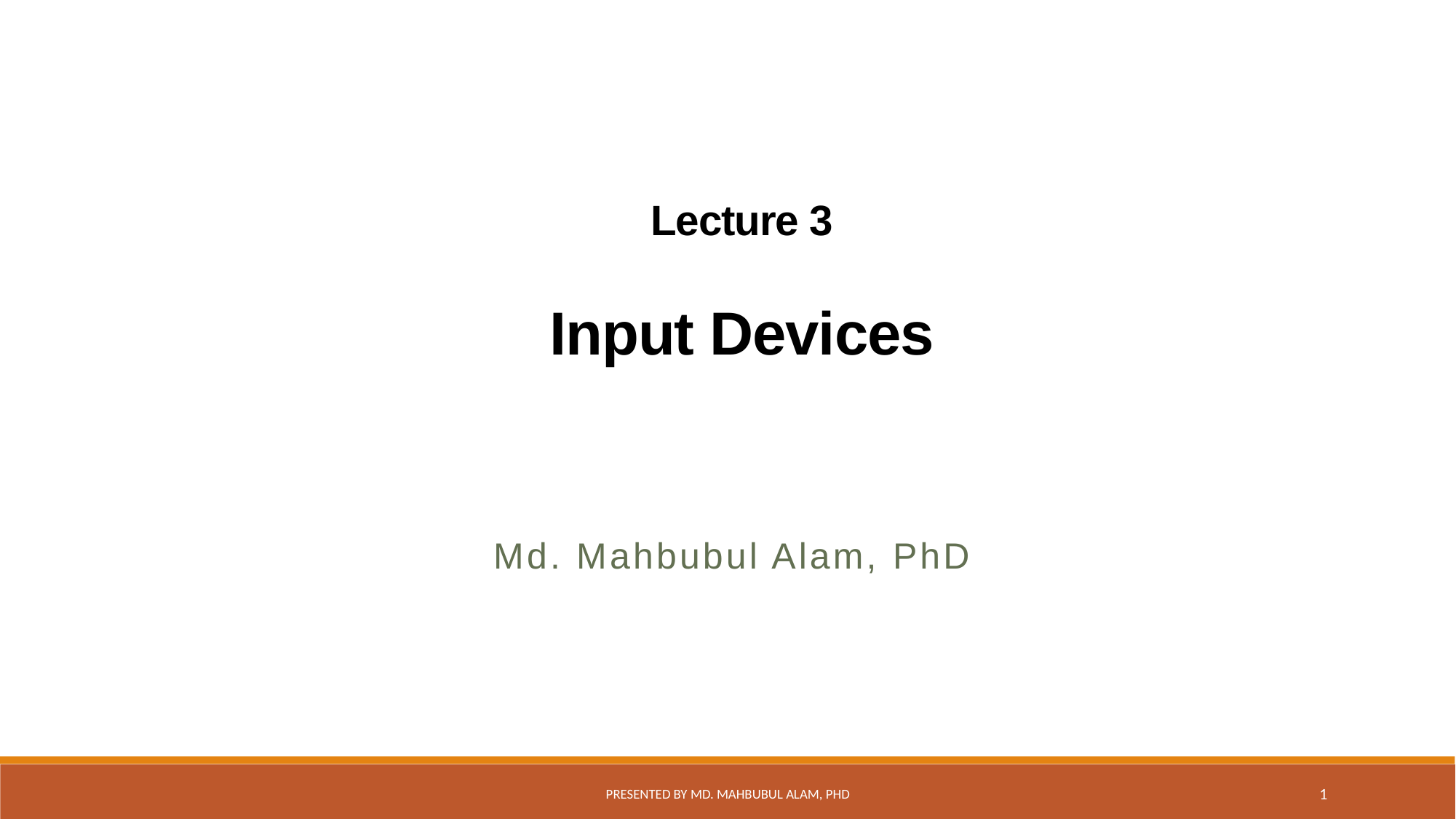

# Lecture 3 Input Devices
Md. Mahbubul Alam, PhD
Presented by Md. Mahbubul Alam, PhD
1